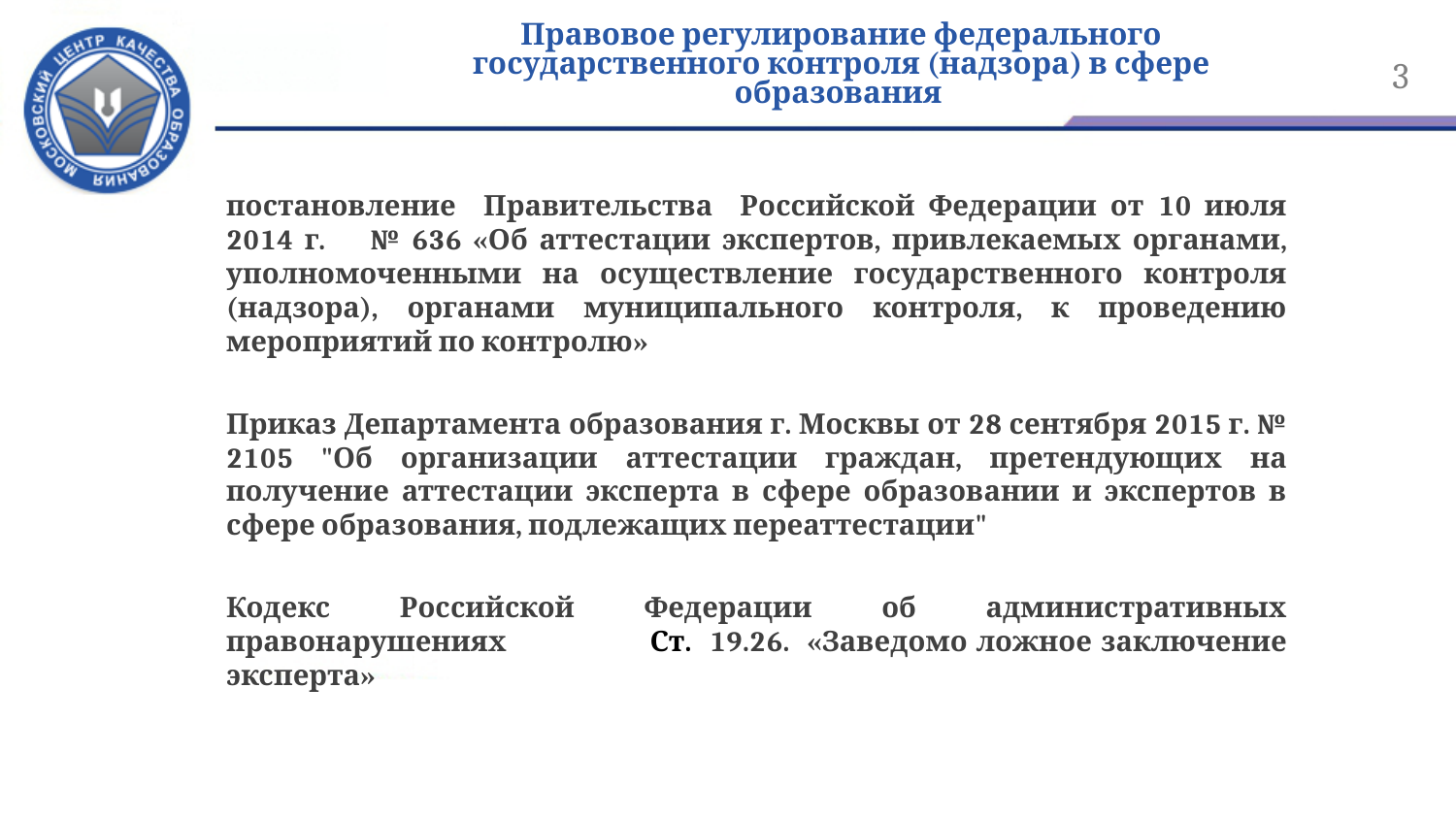

# Правовое регулирование федерального государственного контроля (надзора) в сфере образования
3
постановление  Правительства  Российской Федерации от 10 июля 2014 г.    № 636 «Об аттестации экспертов, привлекаемых органами, уполномоченными на осуществление государственного контроля (надзора), органами муниципального контроля, к проведению мероприятий по контролю»
Приказ Департамента образования г. Москвы от 28 сентября 2015 г. № 2105 "Об организации аттестации граждан, претендующих на получение аттестации эксперта в сфере образовании и экспертов в сфере образования, подлежащих переаттестации"
Кодекс Российской Федерации об административных правонарушениях                Ст.  19.26.  «Заведомо ложное заключение эксперта»